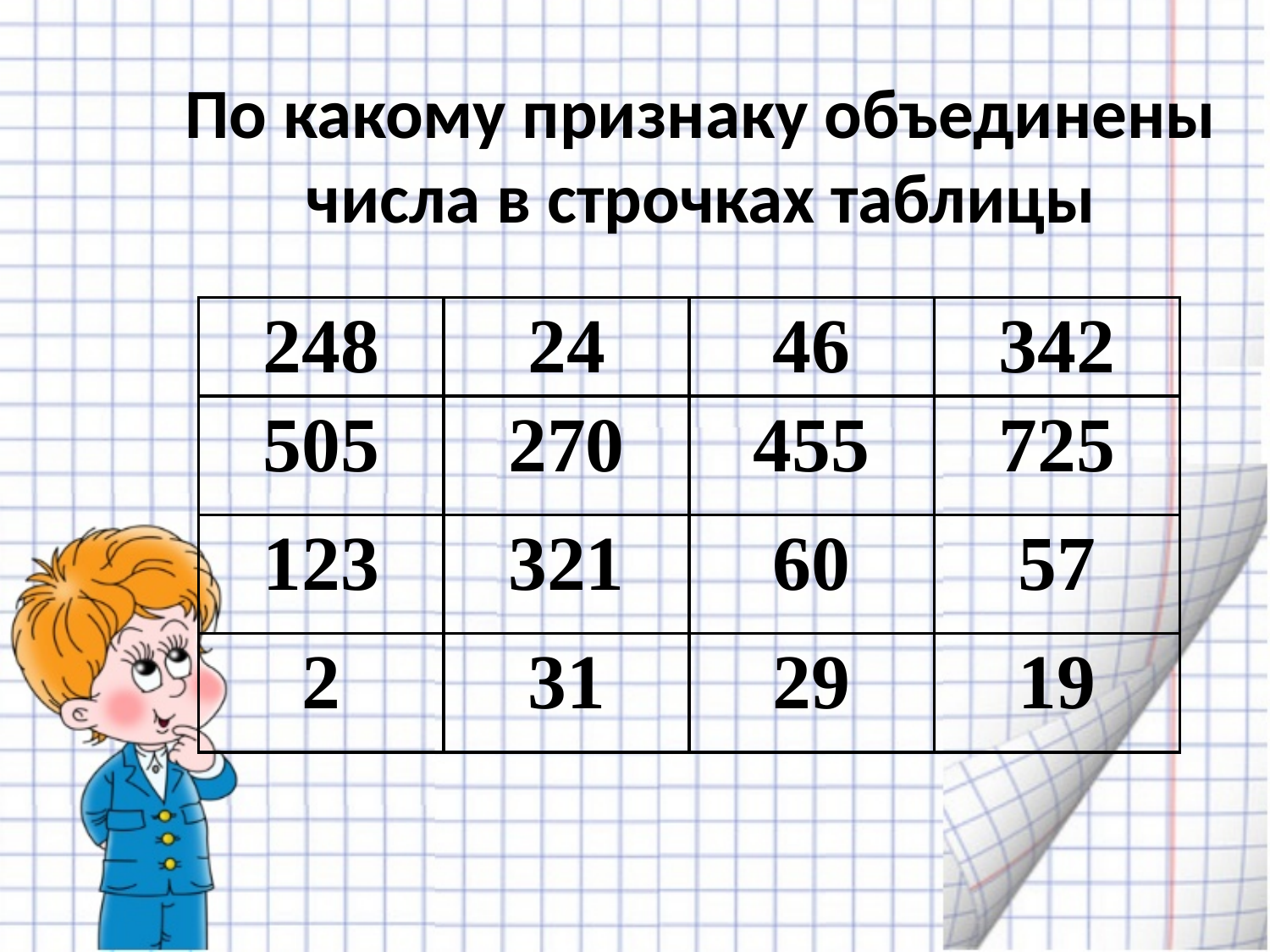

# По какому признаку объединены числа в строчках таблицы
| 248 | 24 | 46 | 342 |
| --- | --- | --- | --- |
| 505 | 270 | 455 | 725 |
| 123 | 321 | 60 | 57 |
| 2 | 31 | 29 | 19 |